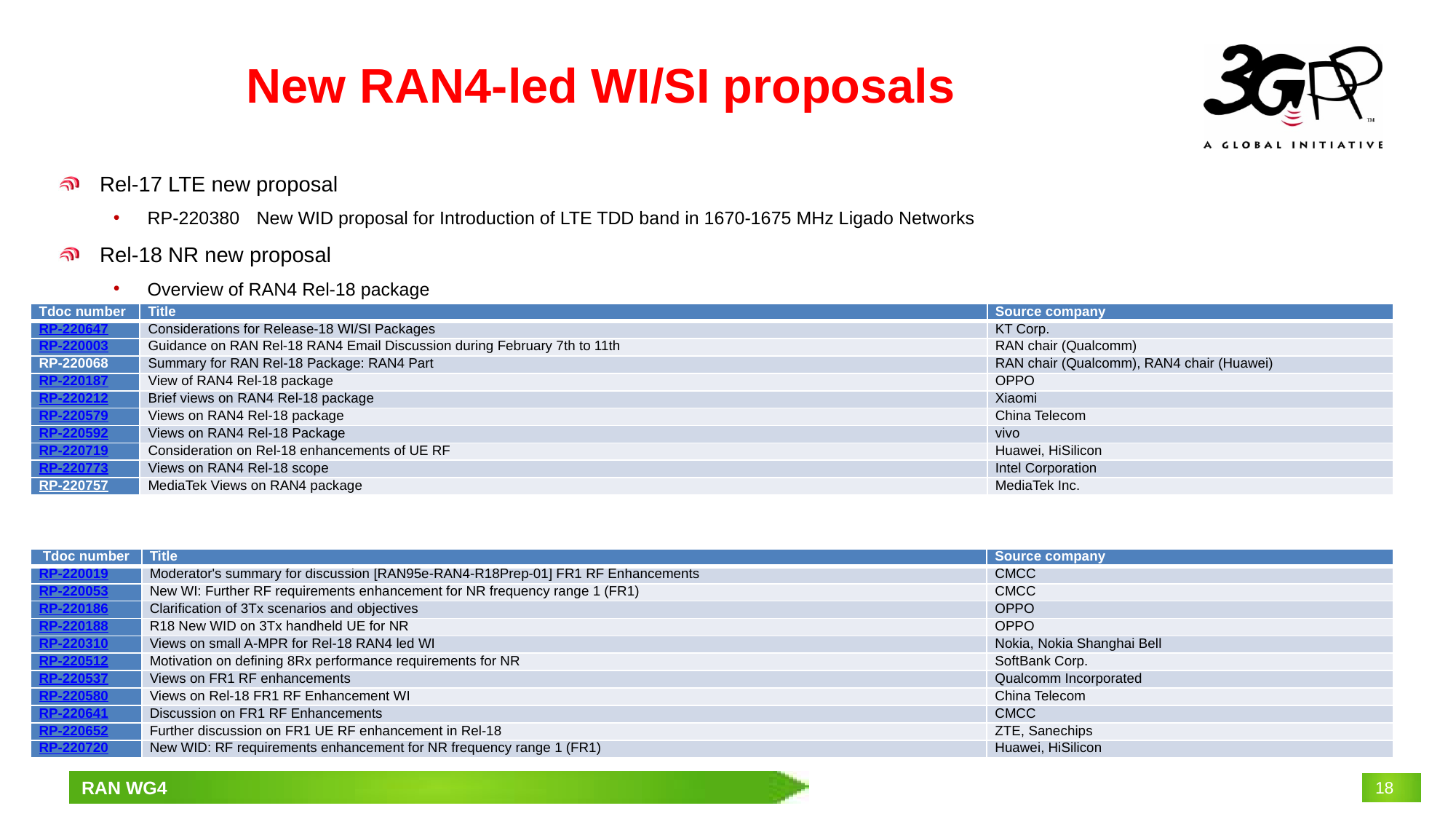

# New RAN4-led WI/SI proposals
Rel-17 LTE new proposal
RP-220380	New WID proposal for Introduction of LTE TDD band in 1670-1675 MHz Ligado Networks
Rel-18 NR new proposal
Overview of RAN4 Rel-18 package

[RAN95e-RAN4-R18Perp-01] FR1 RF Enhancements
| Tdoc number | Title | Source company |
| --- | --- | --- |
| RP-220647 | Considerations for Release-18 WI/SI Packages | KT Corp. |
| RP-220003 | Guidance on RAN Rel-18 RAN4 Email Discussion during February 7th to 11th | RAN chair (Qualcomm) |
| RP-220068 | Summary for RAN Rel-18 Package: RAN4 Part | RAN chair (Qualcomm), RAN4 chair (Huawei) |
| RP-220187 | View of RAN4 Rel-18 package | OPPO |
| RP-220212 | Brief views on RAN4 Rel-18 package | Xiaomi |
| RP-220579 | Views on RAN4 Rel-18 package | China Telecom |
| RP-220592 | Views on RAN4 Rel-18 Package | vivo |
| RP-220719 | Consideration on Rel-18 enhancements of UE RF | Huawei, HiSilicon |
| RP-220773 | Views on RAN4 Rel-18 scope | Intel Corporation |
| RP-220757 | MediaTek Views on RAN4 package | MediaTek Inc. |
| Tdoc number | Title | Source company |
| --- | --- | --- |
| RP-220019 | Moderator's summary for discussion [RAN95e-RAN4-R18Prep-01] FR1 RF Enhancements | CMCC |
| RP-220053 | New WI: Further RF requirements enhancement for NR frequency range 1 (FR1) | CMCC |
| RP-220186 | Clarification of 3Tx scenarios and objectives | OPPO |
| RP-220188 | R18 New WID on 3Tx handheld UE for NR | OPPO |
| RP-220310 | Views on small A-MPR for Rel-18 RAN4 led WI | Nokia, Nokia Shanghai Bell |
| RP-220512 | Motivation on defining 8Rx performance requirements for NR | SoftBank Corp. |
| RP-220537 | Views on FR1 RF enhancements | Qualcomm Incorporated |
| RP-220580 | Views on Rel-18 FR1 RF Enhancement WI | China Telecom |
| RP-220641 | Discussion on FR1 RF Enhancements | CMCC |
| RP-220652 | Further discussion on FR1 UE RF enhancement in Rel-18 | ZTE, Sanechips |
| RP-220720 | New WID: RF requirements enhancement for NR frequency range 1 (FR1) | Huawei, HiSilicon |